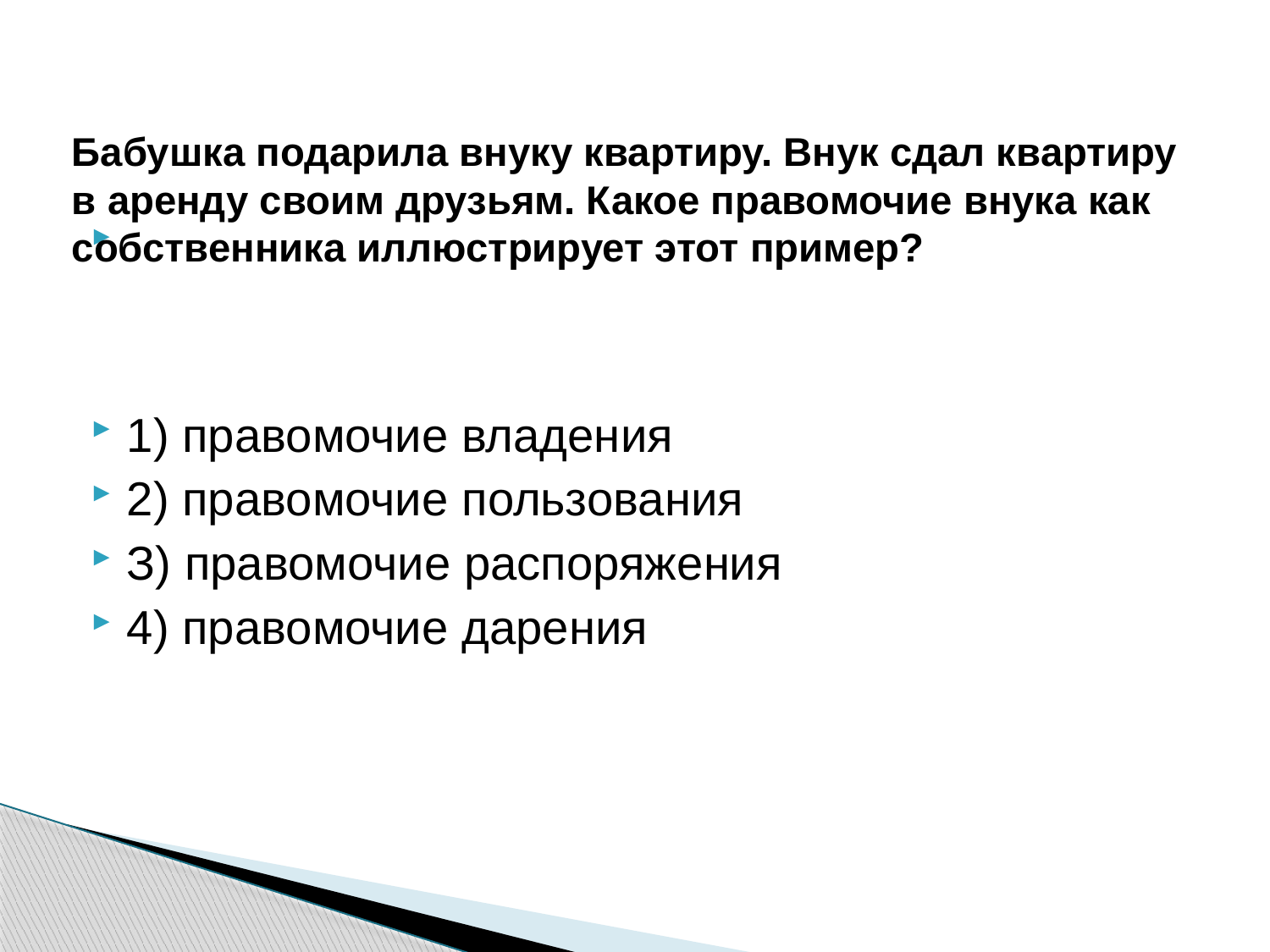

# Бабушка подарила внуку квартиру. Внук сдал квартиру в аренду своим друзьям. Какое правомочие внука как собственника иллюстрирует этот пример?
﻿

1) правомочие владения
2) правомочие пользования
З) правомочие распоряжения
4) правомочие дарения